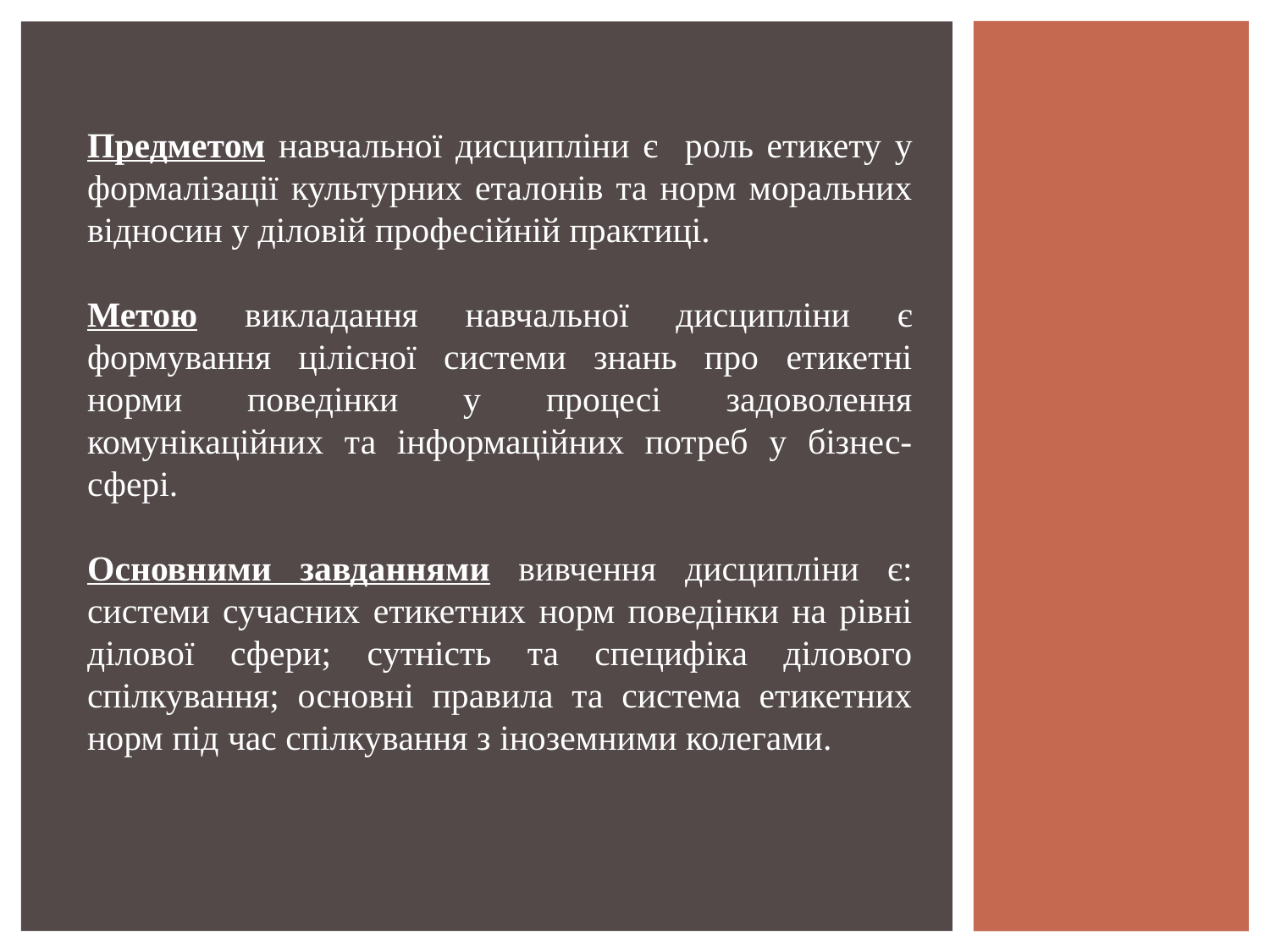

Предметом навчальної дисципліни є  роль етикету у формалізації культурних еталонів та норм моральних відносин у діловій професійній практиці.
Метою викладання навчальної дисципліни є формування цілісної системи знань про етикетні норми поведінки у процесі задоволення комунікаційних та інформаційних потреб у бізнес-сфері.
Основними завданнями вивчення дисципліни є: системи сучасних етикетних норм поведінки на рівні ділової сфери; сутність та специфіка ділового спілкування; основні правила та система етикетних норм під час спілкування з іноземними колегами.